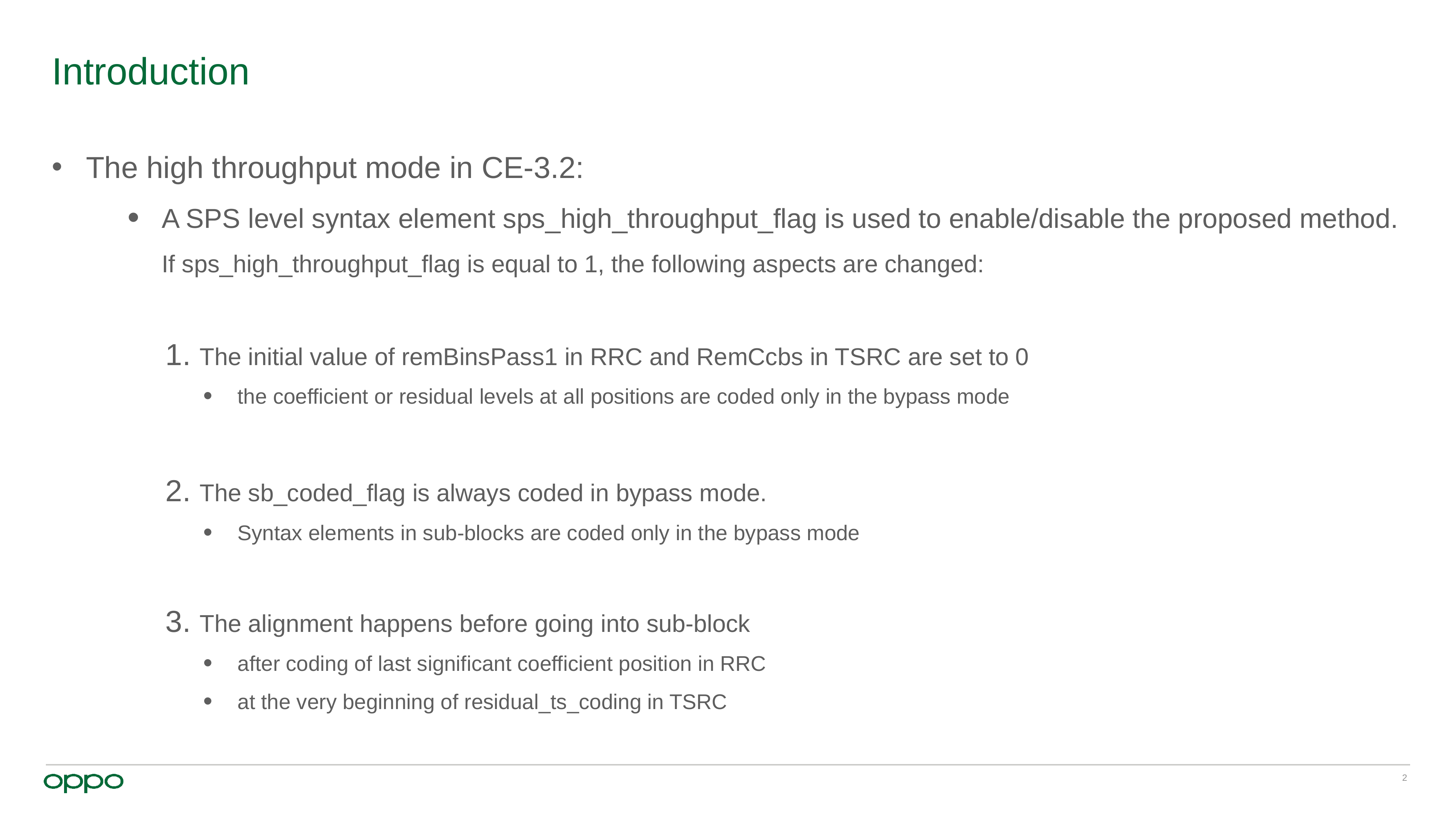

# Introduction
The high throughput mode in CE-3.2:
A SPS level syntax element sps_high_throughput_flag is used to enable/disable the proposed method. If sps_high_throughput_flag is equal to 1, the following aspects are changed:

The initial value of remBinsPass1 in RRC and RemCcbs in TSRC are set to 0
the coefficient or residual levels at all positions are coded only in the bypass mode

The sb_coded_flag is always coded in bypass mode.
Syntax elements in sub-blocks are coded only in the bypass mode

The alignment happens before going into sub-block
after coding of last significant coefficient position in RRC
at the very beginning of residual_ts_coding in TSRC